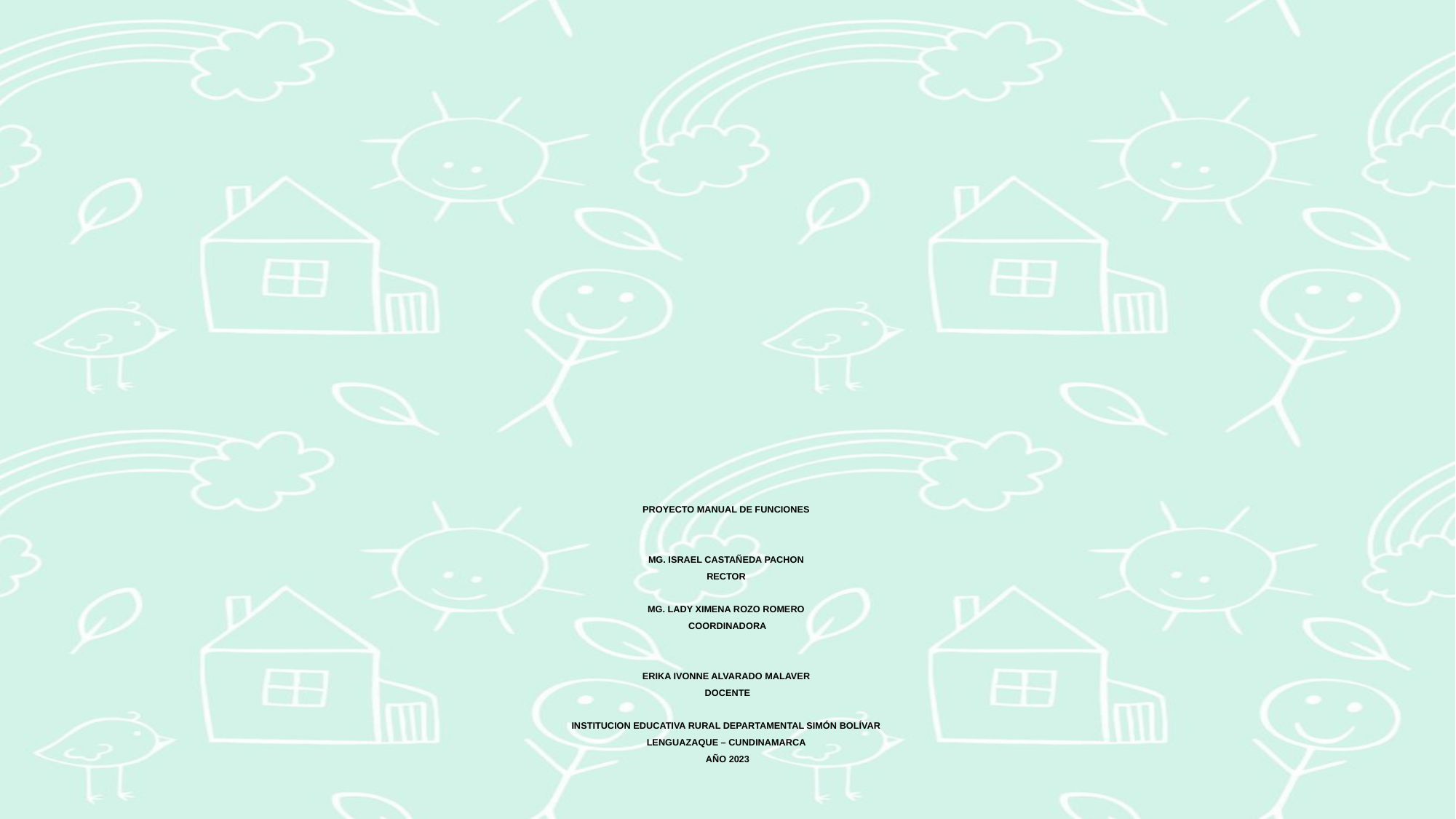

# PROYECTO MANUAL DE FUNCIONES    MG. ISRAEL CASTAÑEDA PACHON RECTOR     MG. LADY XIMENA ROZO ROMERO COORDINADORA      ERIKA IVONNE ALVARADO MALAVER DOCENTE    INSTITUCION EDUCATIVA RURAL DEPARTAMENTAL SIMÓN BOLÍVAR LENGUAZAQUE – CUNDINAMARCA AÑO 2023